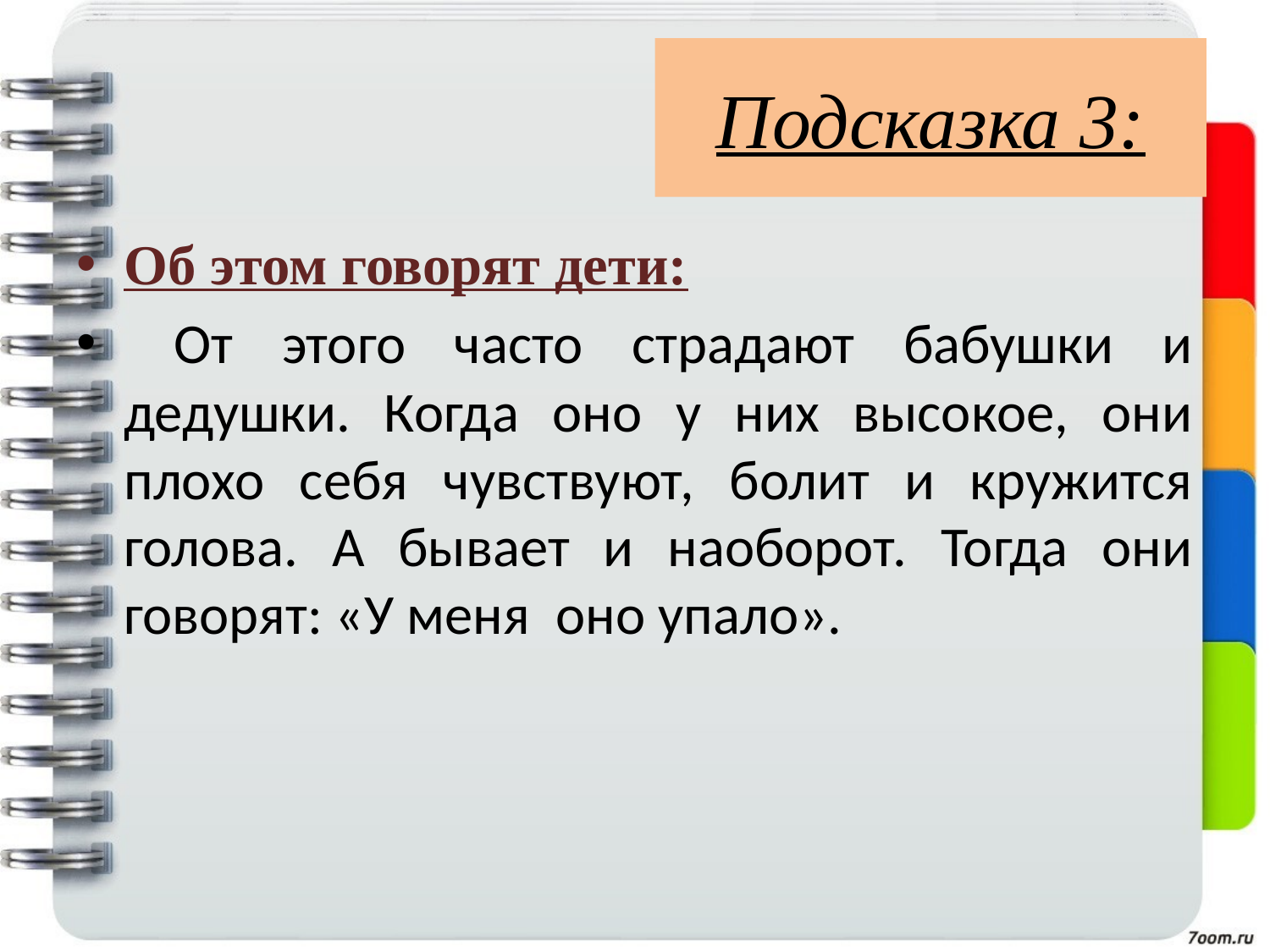

# Подсказка 3:
Об этом говорят дети:
 От этого часто страдают бабушки и дедушки. Когда оно у них высокое, они плохо себя чувствуют, болит и кружится голова. А бывает и наоборот. Тогда они говорят: «У меня  оно упало».